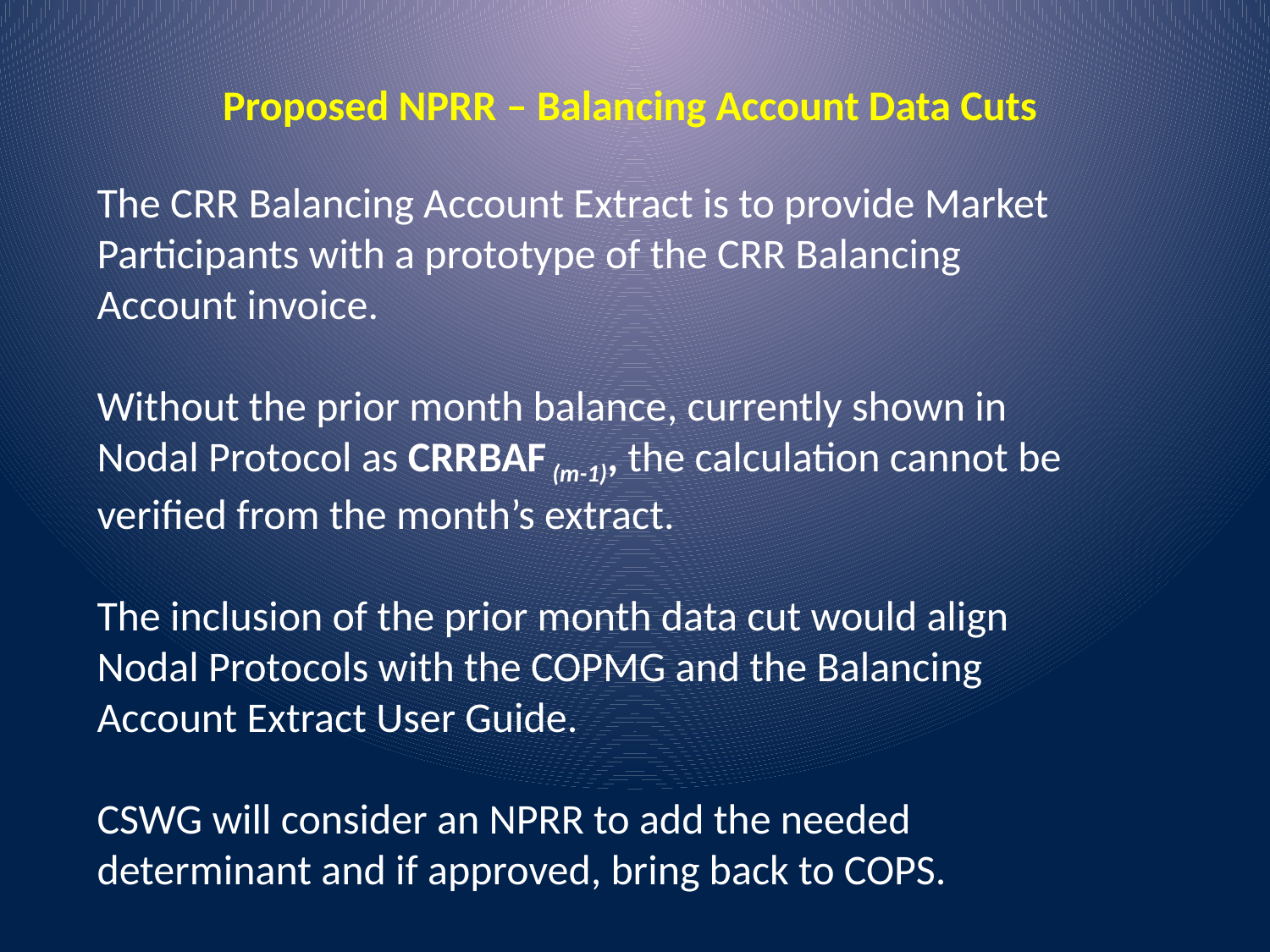

# Proposed NPRR – Balancing Account Data Cuts
The CRR Balancing Account Extract is to provide Market Participants with a prototype of the CRR Balancing Account invoice.

Without the prior month balance, currently shown in Nodal Protocol as CRRBAF (m-1), the calculation cannot be verified from the month’s extract.

The inclusion of the prior month data cut would align Nodal Protocols with the COPMG and the Balancing Account Extract User Guide.

CSWG will consider an NPRR to add the needed determinant and if approved, bring back to COPS.